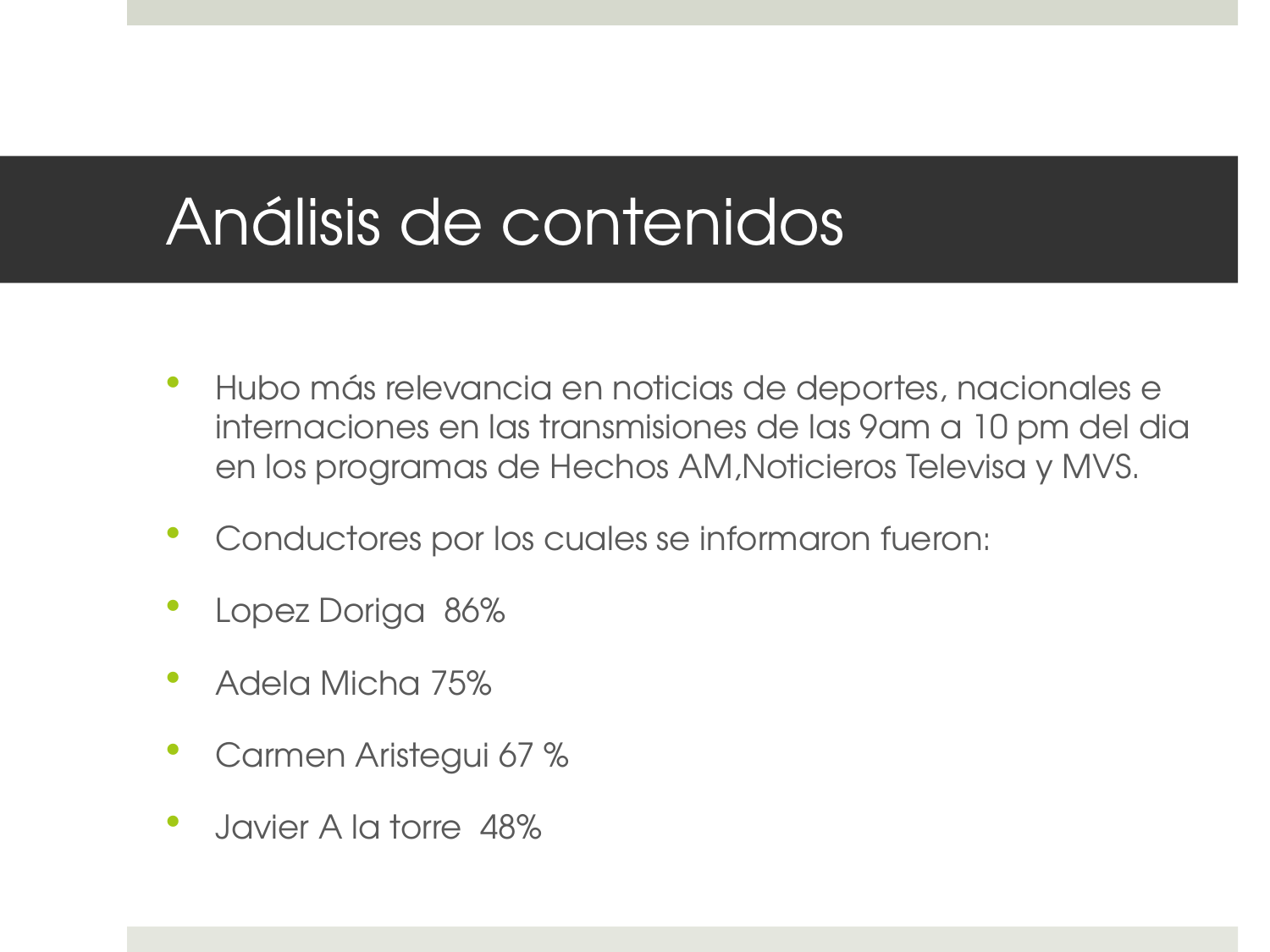

# Análisis de contenidos
Hubo más relevancia en noticias de deportes, nacionales e internaciones en las transmisiones de las 9am a 10 pm del dia en los programas de Hechos AM,Noticieros Televisa y MVS.
Conductores por los cuales se informaron fueron:
Lopez Doriga  86%
Adela Micha 75%
Carmen Aristegui 67 %
Javier A la torre  48%